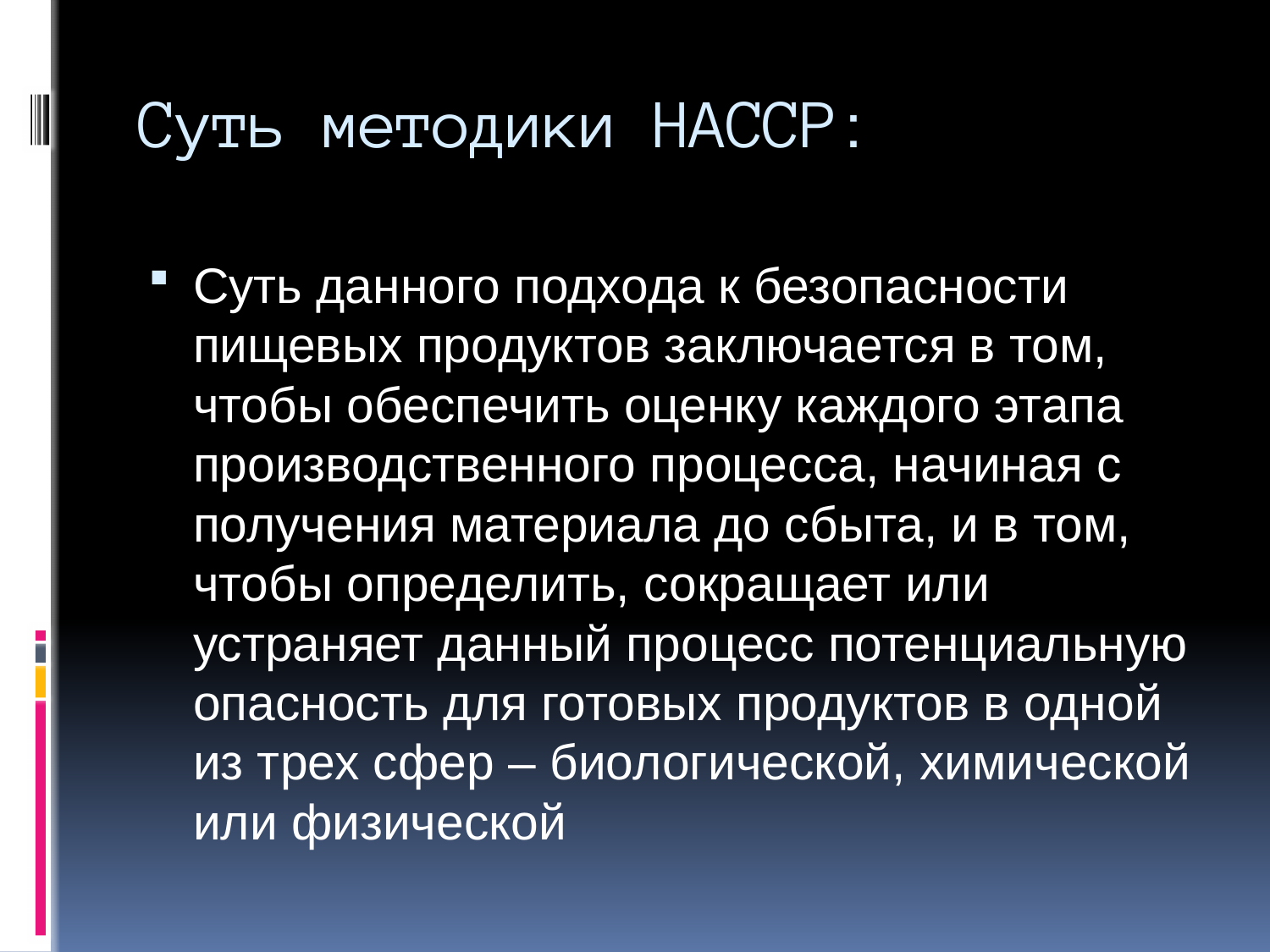

# Суть методики НАССР:
Суть данного подхода к безопасности пищевых продуктов заключается в том, чтобы обеспечить оценку каждого этапа производственного процесса, начиная с получения материала до сбыта, и в том, чтобы определить, сокращает или устраняет данный процесс потенциальную опасность для готовых продуктов в одной из трех сфер – биологической, химической или физической